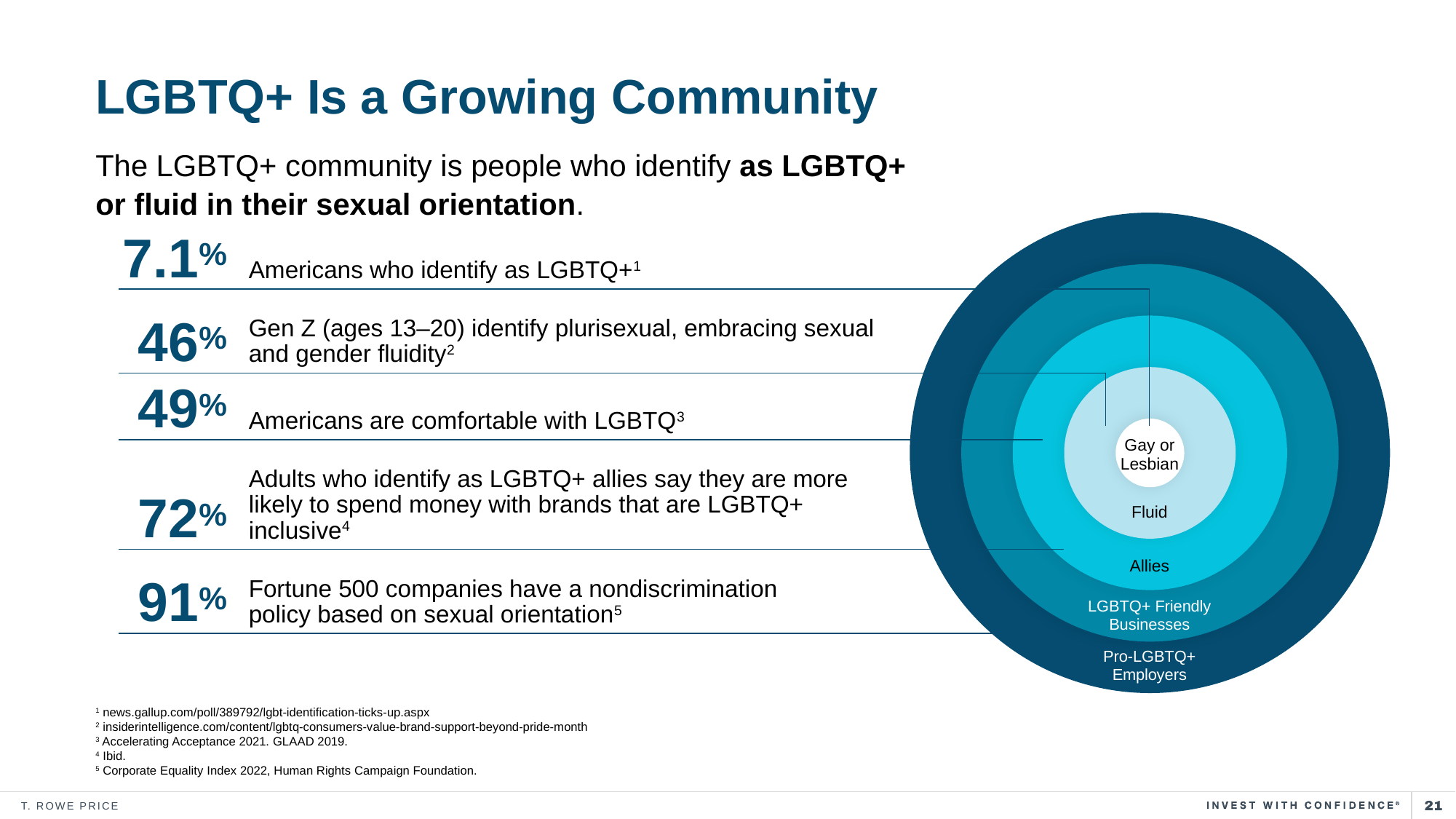

# LGBTQ+ Is a Growing Community
The LGBTQ+ community is people who identify as LGBTQ+
or fluid in their sexual orientation.

Gay or Lesbian
Fluid
Allies
LGBTQ+ Friendly Businesses
Pro-LGBTQ+
Employers
| 7.1% | Americans who identify as LGBTQ+1 |  |  |  |  |  |
| --- | --- | --- | --- | --- | --- | --- |
| 46% | Gen Z (ages 13–20) identify plurisexual, embracing sexual and gender fluidity2 |  |  |  |  |  |
| 49% | Americans are comfortable with LGBTQ3 |  |  |  |  |  |
|  |  |  |  |  |  |  |
|  |  |  |  |  |  |  |
| 72% | Adults who identify as LGBTQ+ allies say they are more likely to spend money with brands that are LGBTQ+ inclusive4 |  |  |  |  |  |
| 91% | Fortune 500 companies have a nondiscrimination policy based on sexual orientation5 |  |  |  |  |  |
1 news.gallup.com/poll/389792/lgbt-identification-ticks-up.aspx
2 insiderintelligence.com/content/lgbtq-consumers-value-brand-support-beyond-pride-month
3 Accelerating Acceptance 2021. GLAAD 2019.
4 Ibid.
5 Corporate Equality Index 2022, Human Rights Campaign Foundation.